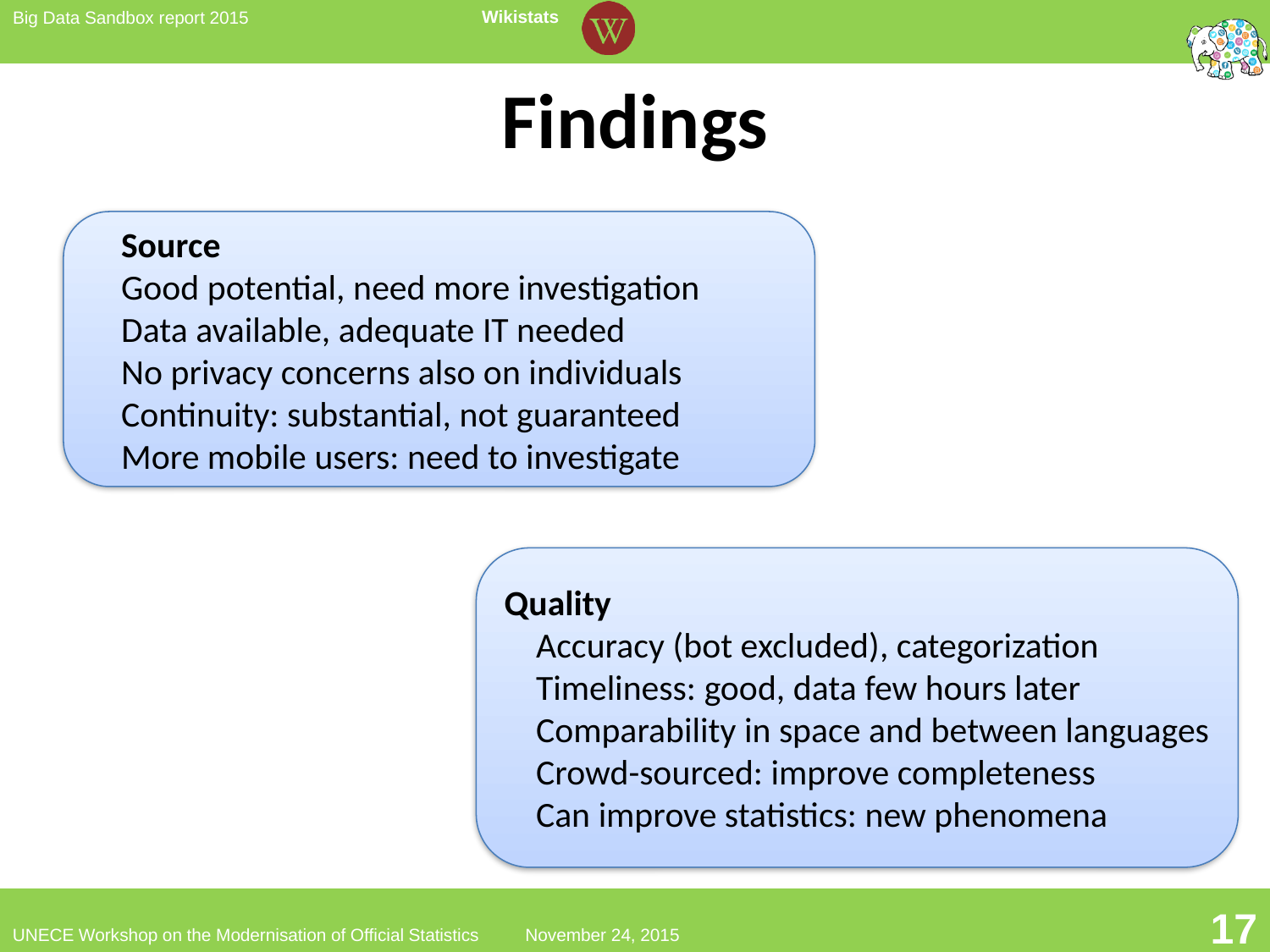

# Findings
Source
Good potential, need more investigation
Data available, adequate IT needed
No privacy concerns also on individuals
Continuity: substantial, not guaranteed
More mobile users: need to investigate
3
Quality
Accuracy (bot excluded), categorization
Timeliness: good, data few hours later
Comparability in space and between languages
Crowd-sourced: improve completeness
Can improve statistics: new phenomena
17